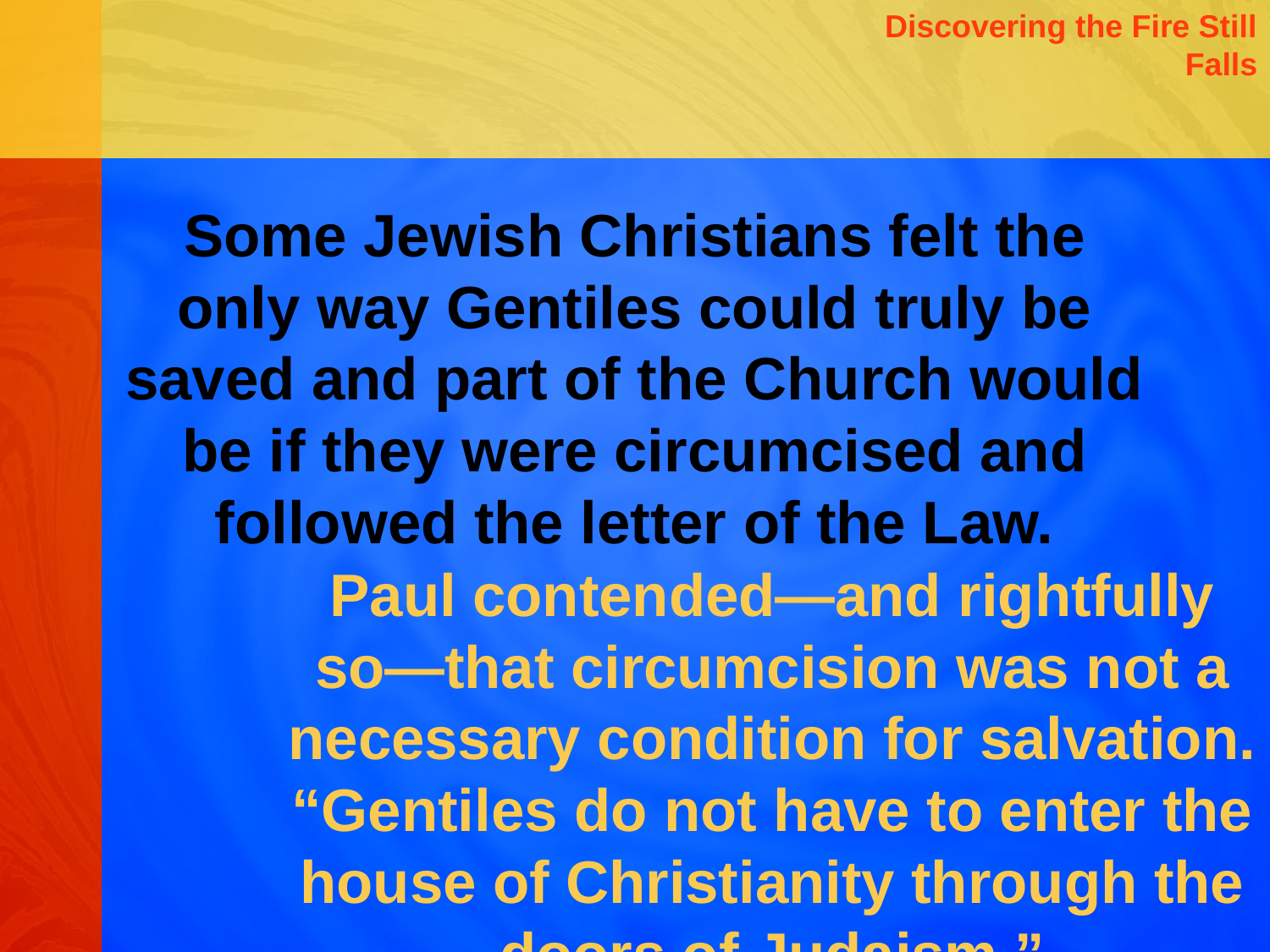

Discovering the Fire Still Falls
Some Jewish Christians felt the only way Gentiles could truly be saved and part of the Church would be if they were circumcised and followed the letter of the Law.
Paul contended—and rightfully so—that circumcision was not a necessary condition for salvation. “Gentiles do not have to enter the house of Christianity through the doors of Judaism.”